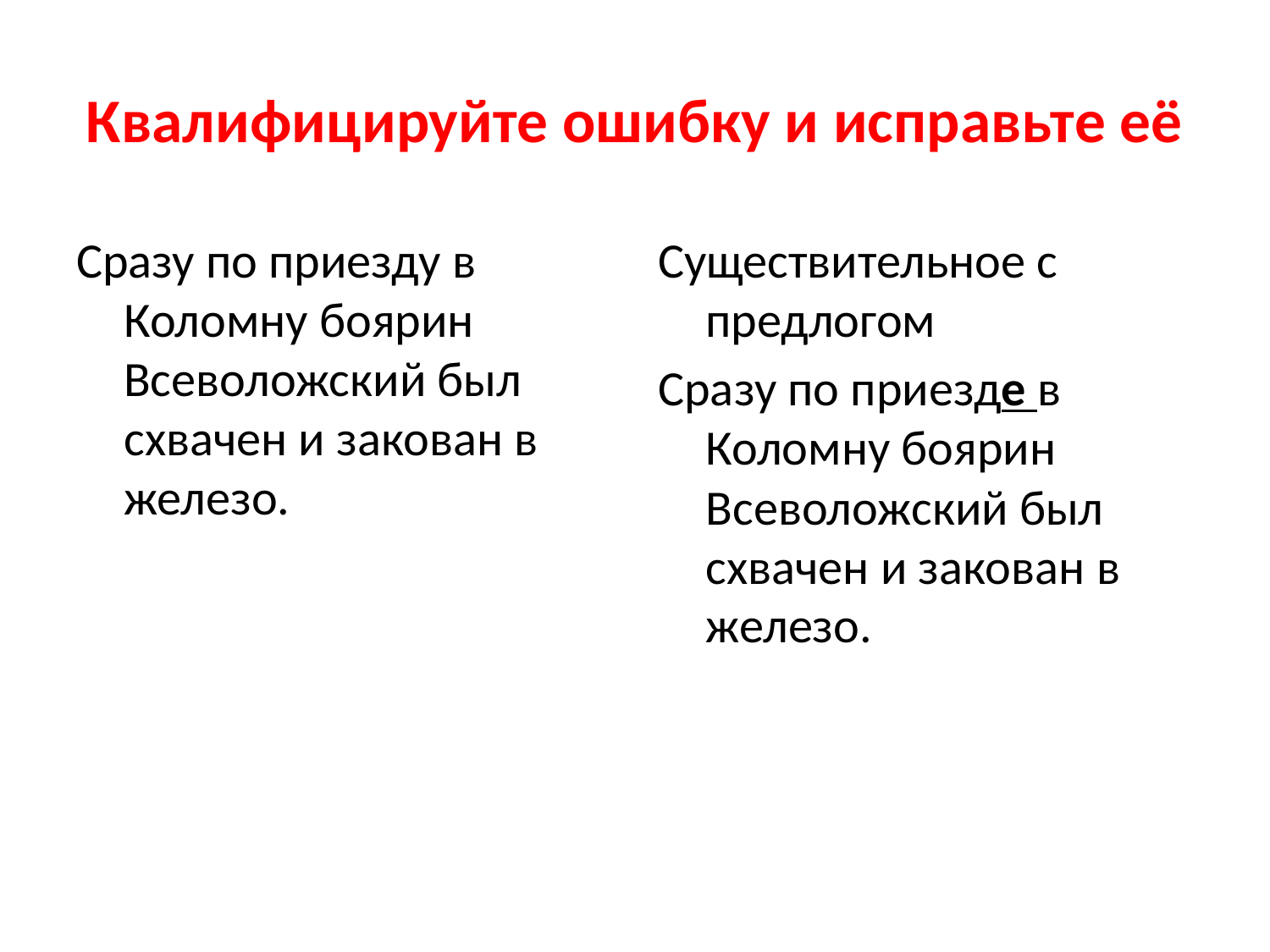

# Квалифицируйте ошибку и исправьте её
Сразу по приезду в Коломну боярин Всеволожский был схвачен и закован в железо.
Существительное с предлогом
Сразу по приезде в Коломну боярин Всеволожский был схвачен и закован в железо.